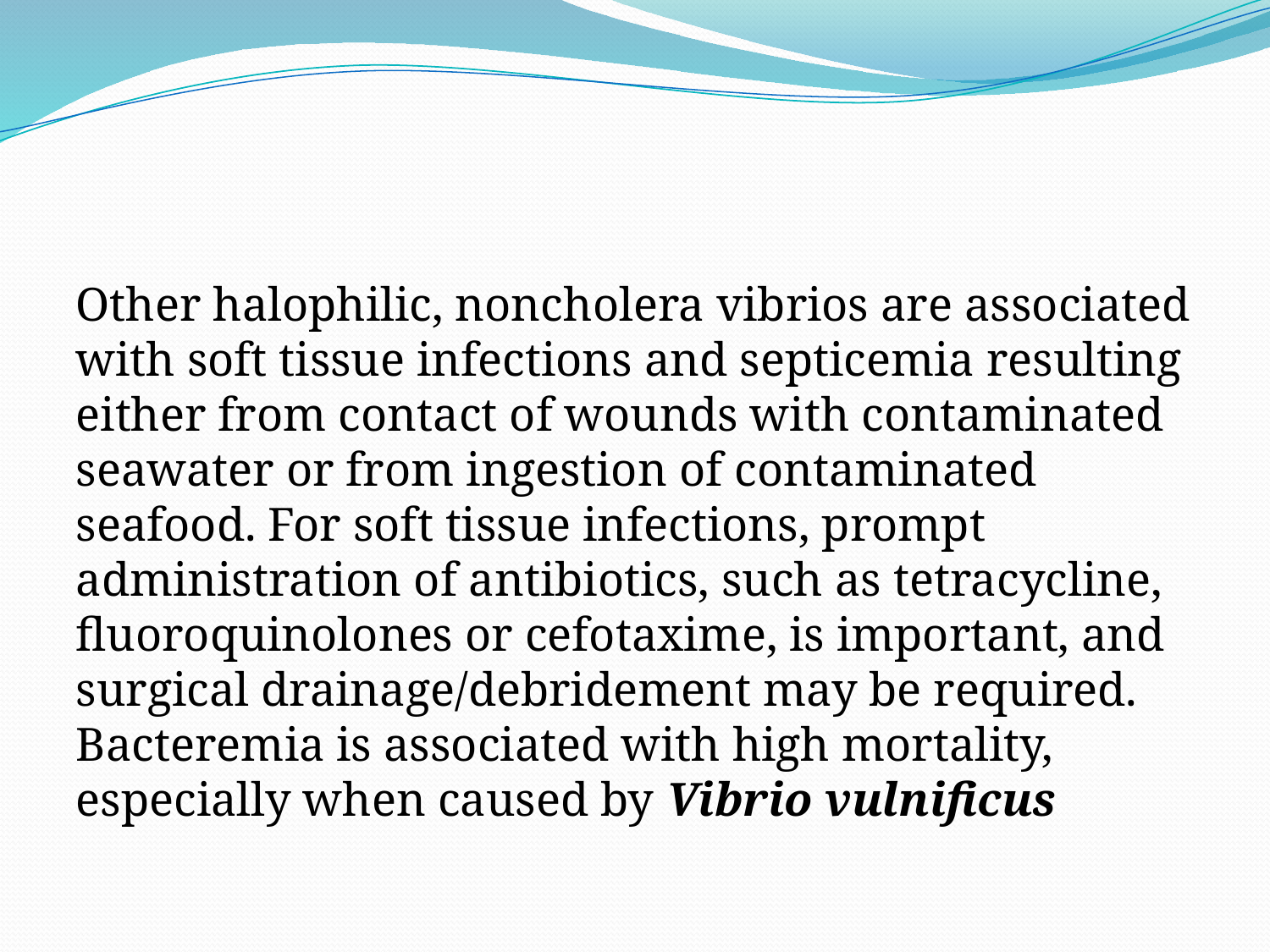

#
Other halophilic, noncholera vibrios are associated with soft tissue infections and septicemia resulting either from contact of wounds with contaminated seawater or from ingestion of contaminated seafood. For soft tissue infections, prompt administration of antibiotics, such as tetracycline, fluoroquinolones or cefotaxime, is important, and surgical drainage/debridement may be required. Bacteremia is associated with high mortality, especially when caused by Vibrio vulnificus